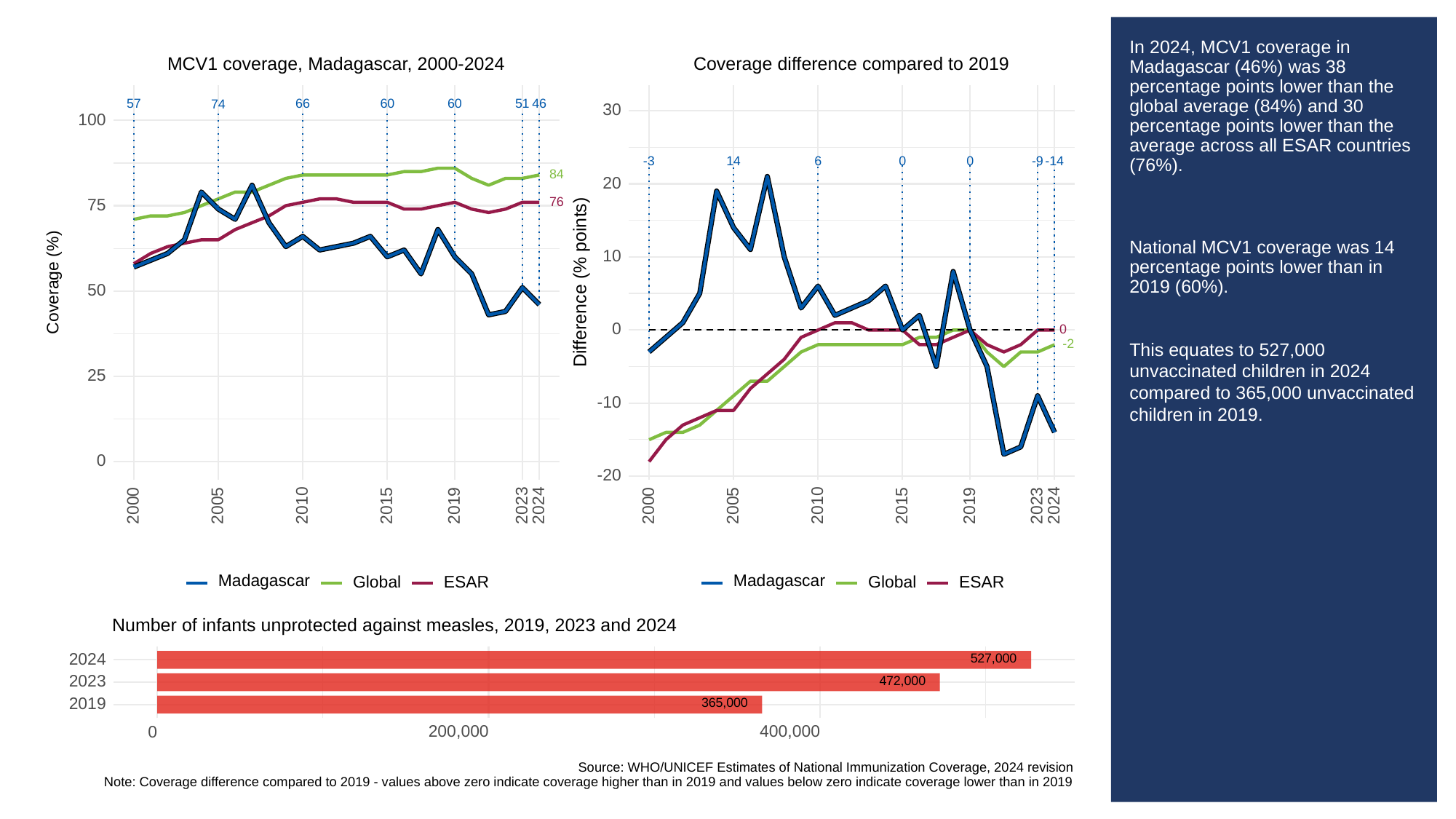

# In 2024, MCV1 coverage in Madagascar (46%) was 38 percentage points lower than the global average (84%) and 30 percentage points lower than the average across all ESAR countries (76%).

National MCV1 coverage was 14 percentage points lower than in 2019 (60%).

This equates to 527,000 unvaccinated children in 2024 compared to 365,000 unvaccinated children in 2019.

MCV1 coverage, Madagascar, 2000-2024
Coverage difference compared to 2019

66
60
60
51
46
57
74
30

100

-3
6
0
0
-9
14
-14

84

20

76

75

10

Difference (% points)
Coverage (%)
50

0
0

-2

25

-10

0

-20

2023
2023
2000
2005
2010
2015
2019
2024
2000
2005
2010
2015
2019
2024
Madagascar
Madagascar
Global
ESAR
Global
ESAR

Number of infants unprotected against measles, 2019, 2023 and 2024

527,000
2024

472,000
2023

365,000
2019

200,000
400,000
0
Source: WHO/UNICEF Estimates of National Immunization Coverage, 2024 revision
Note: Coverage difference compared to 2019 - values above zero indicate coverage higher than in 2019 and values below zero indicate coverage lower than in 2019